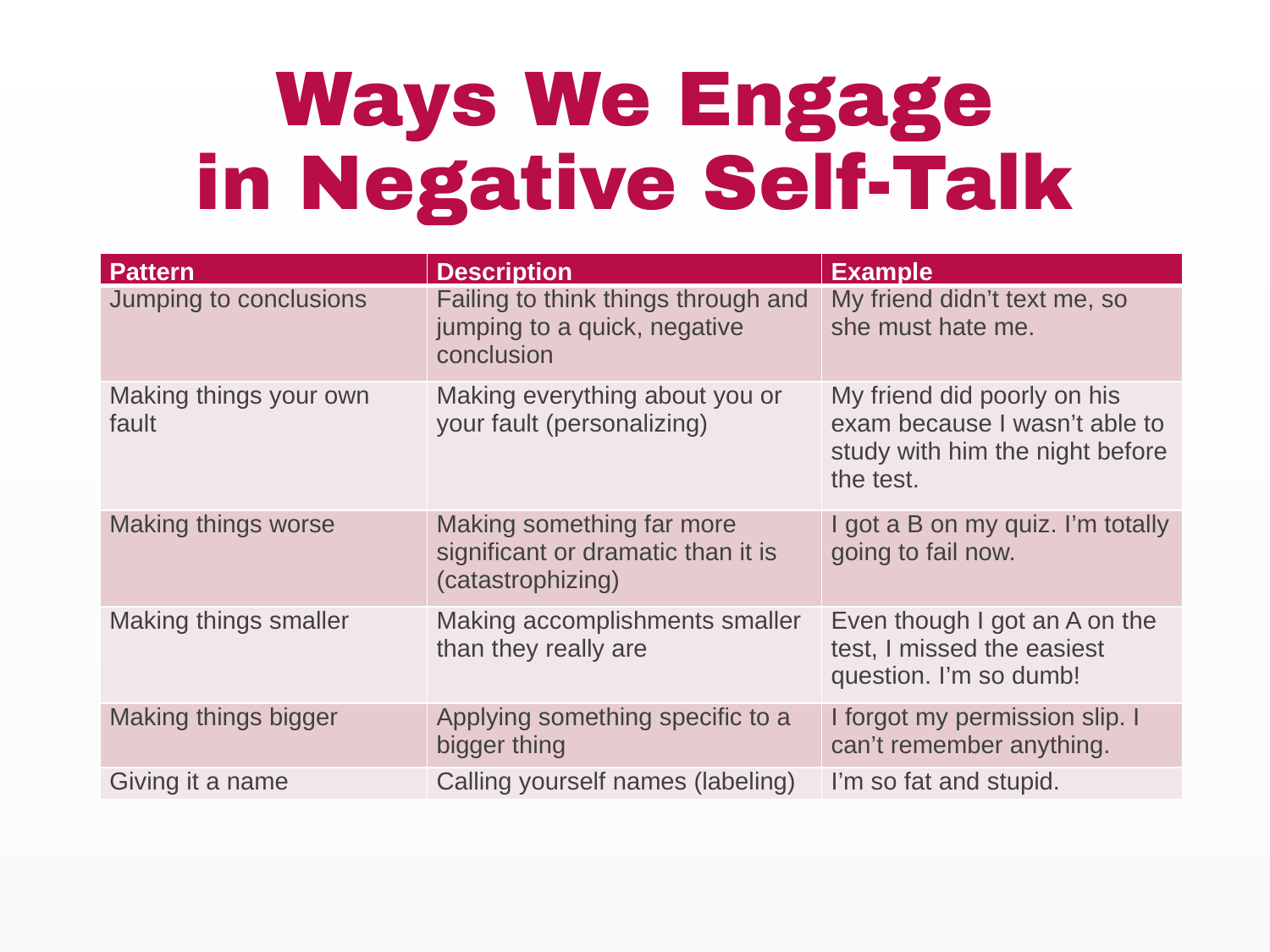

# Ways We Engage in Negative Self-Talk
| Pattern | Description | Example |
| --- | --- | --- |
| Jumping to conclusions | Failing to think things through and jumping to a quick, negative conclusion | My friend didn’t text me, so she must hate me. |
| Making things your own fault | Making everything about you or your fault (personalizing) | My friend did poorly on his exam because I wasn’t able to study with him the night before the test. |
| Making things worse | Making something far more significant or dramatic than it is (catastrophizing) | I got a B on my quiz. I’m totally going to fail now. |
| Making things smaller | Making accomplishments smaller than they really are | Even though I got an A on the test, I missed the easiest question. I’m so dumb! |
| Making things bigger | Applying something specific to a bigger thing | I forgot my permission slip. I can’t remember anything. |
| Giving it a name | Calling yourself names (labeling) | I’m so fat and stupid. |